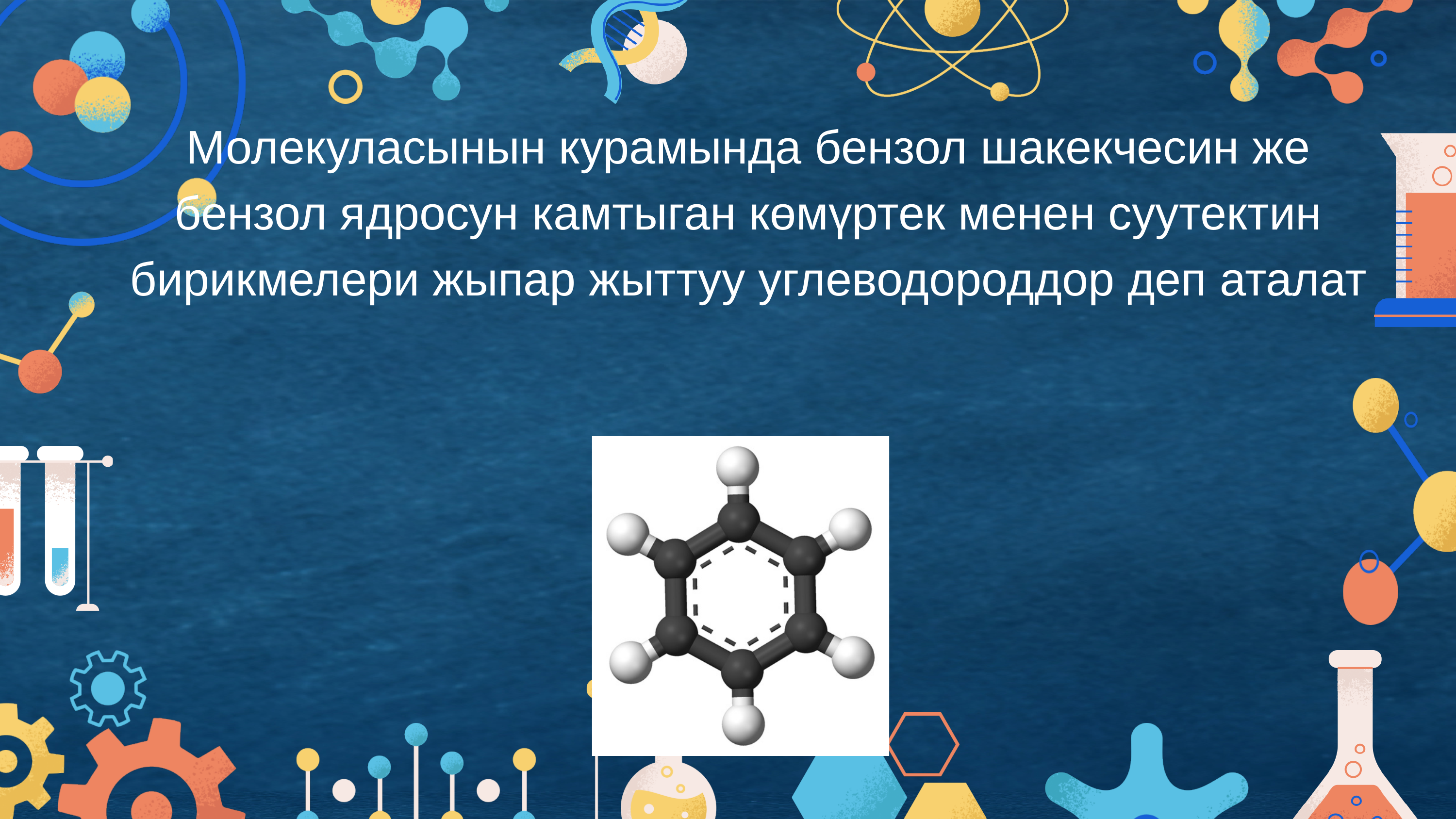

Молекуласынын курамында бензол шакекчесин же бензол ядросун камтыган көмүртек менен суутектин бирикмелери жыпар жыттуу углеводороддор деп аталат